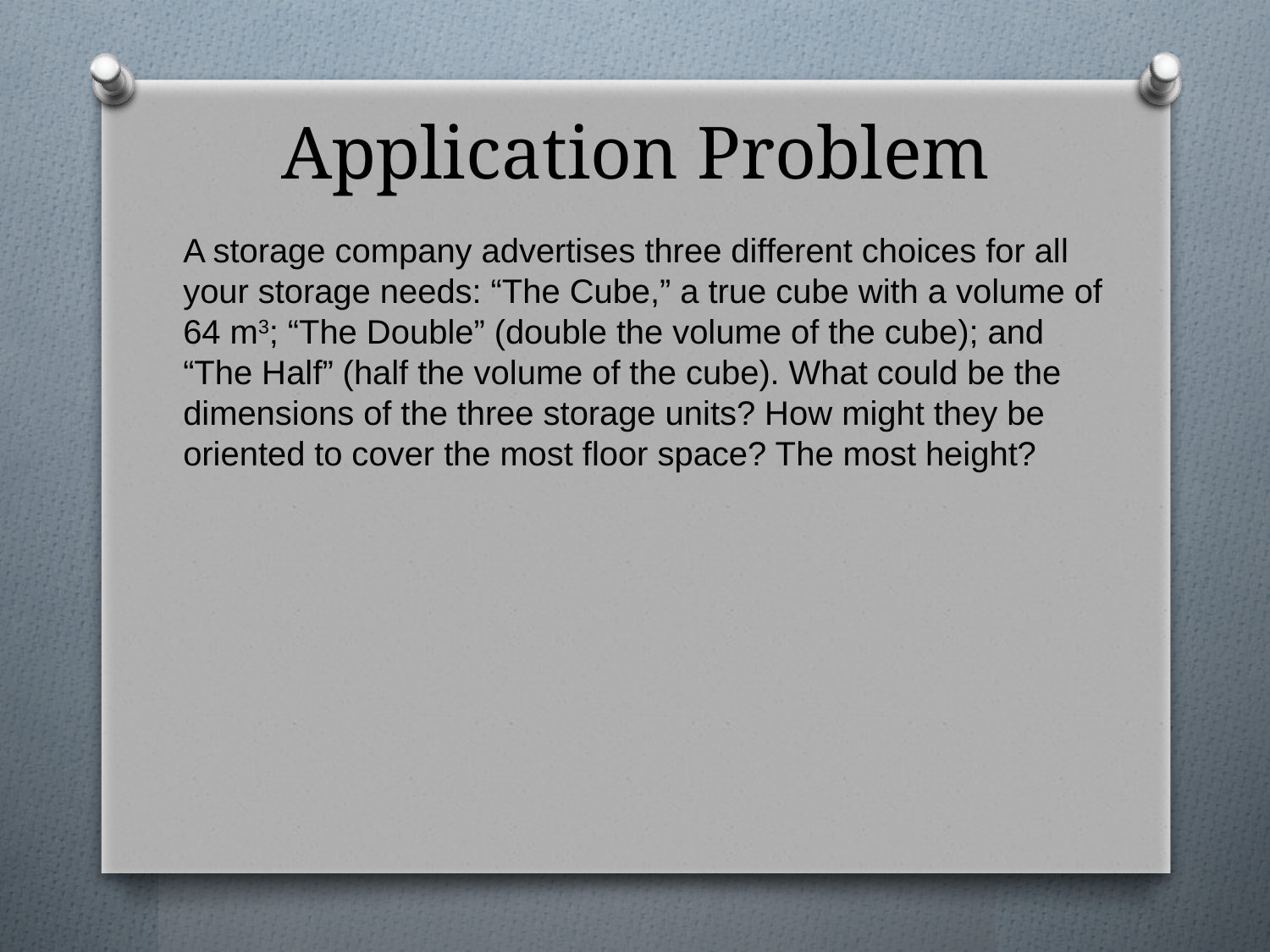

# Application Problem
A storage company advertises three different choices for all your storage needs: “The Cube,” a true cube with a volume of 64 m3; “The Double” (double the volume of the cube); and “The Half” (half the volume of the cube). What could be the dimensions of the three storage units? How might they be oriented to cover the most floor space? The most height?